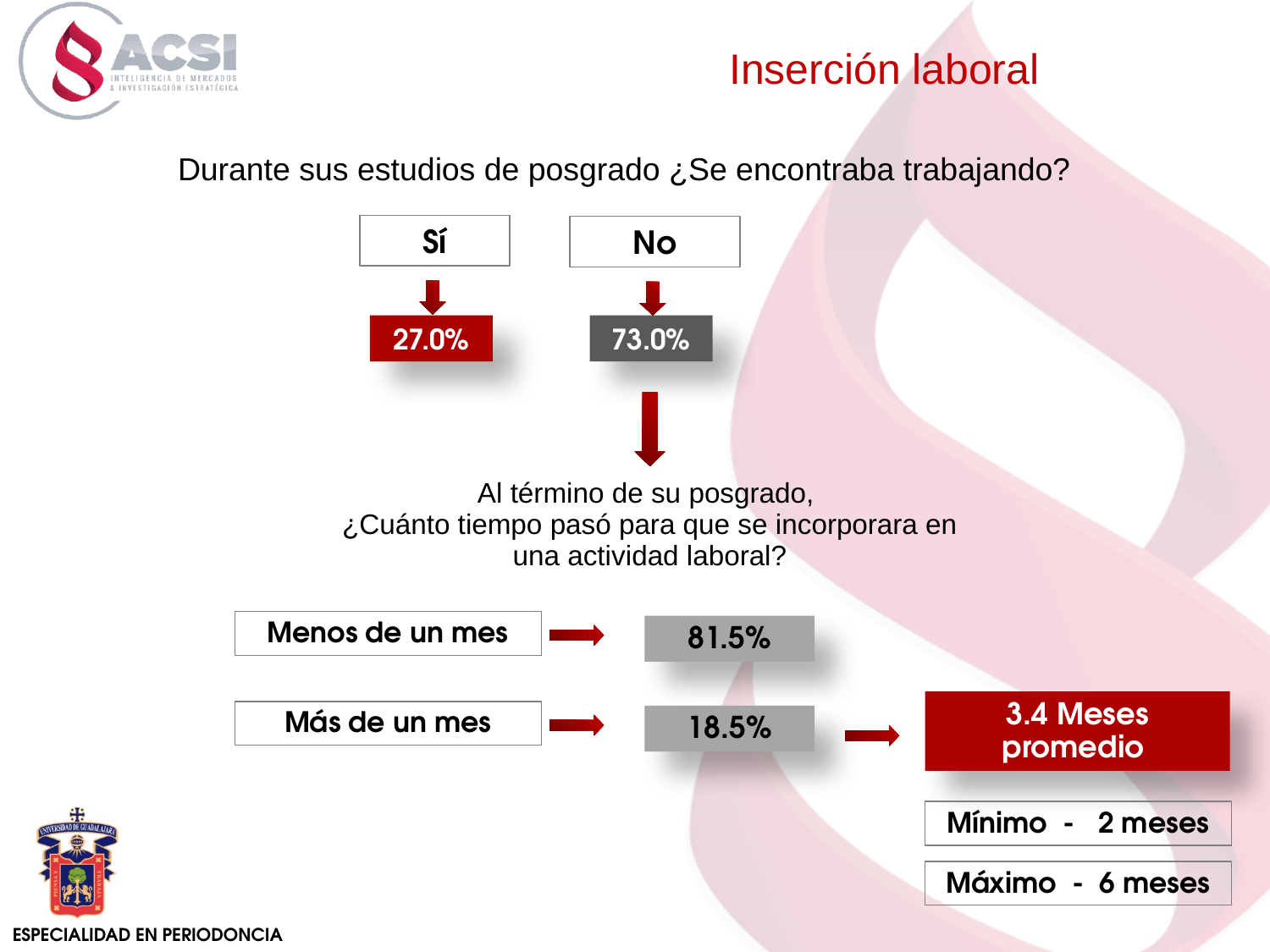

Inserción laboral
Durante sus estudios de posgrado ¿Se encontraba trabajando?
Sí
No

27.0%
73.0%

Al término de su posgrado,
¿Cuánto tiempo pasó para que se incorporara en una actividad laboral?
Menos de un mes
81.5%

3.4 Meses promedio
Más de un mes
18.5%

Mínimo  -   2 meses
Máximo  -  6 meses